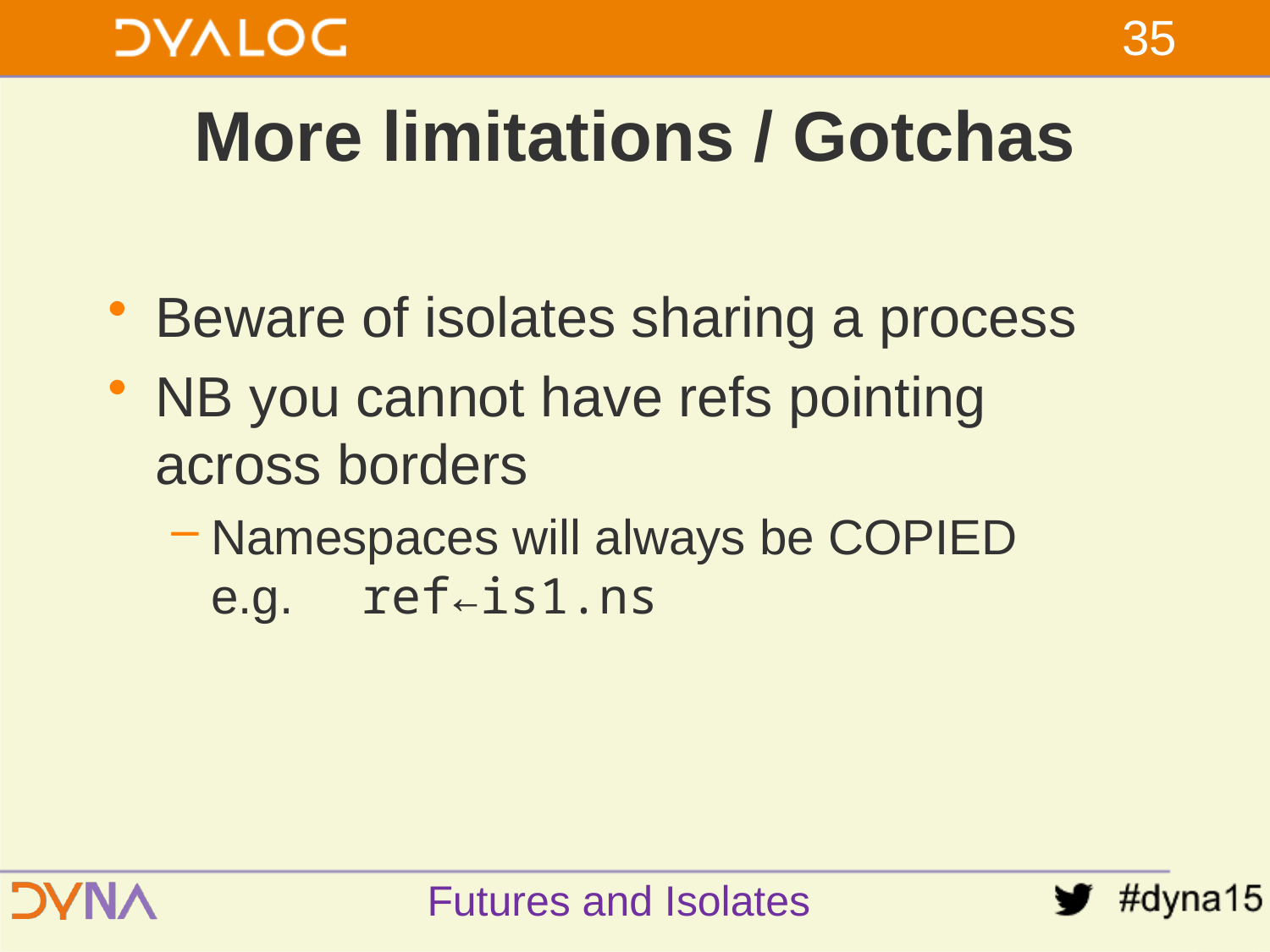

35
# More limitations / Gotchas
Beware of isolates sharing a process
NB you cannot have refs pointing across borders
Namespaces will always be COPIED
e.g.     ref←is1.ns

Futures and Isolates